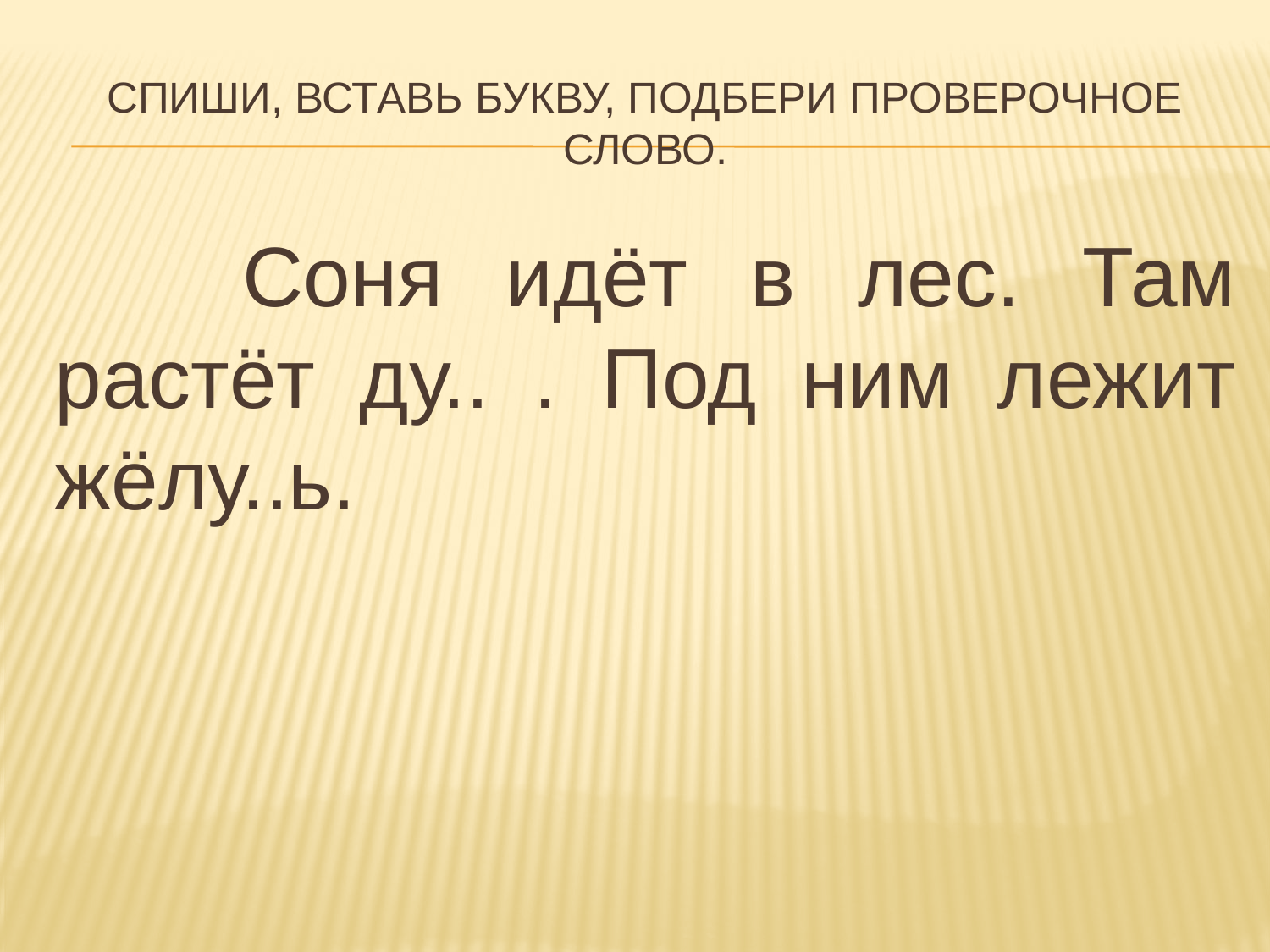

# Спиши, вставь букву, подбери проверочное слово.
   Соня идёт в лес. Там растёт ду.. . Под ним лежит жёлу..ь.